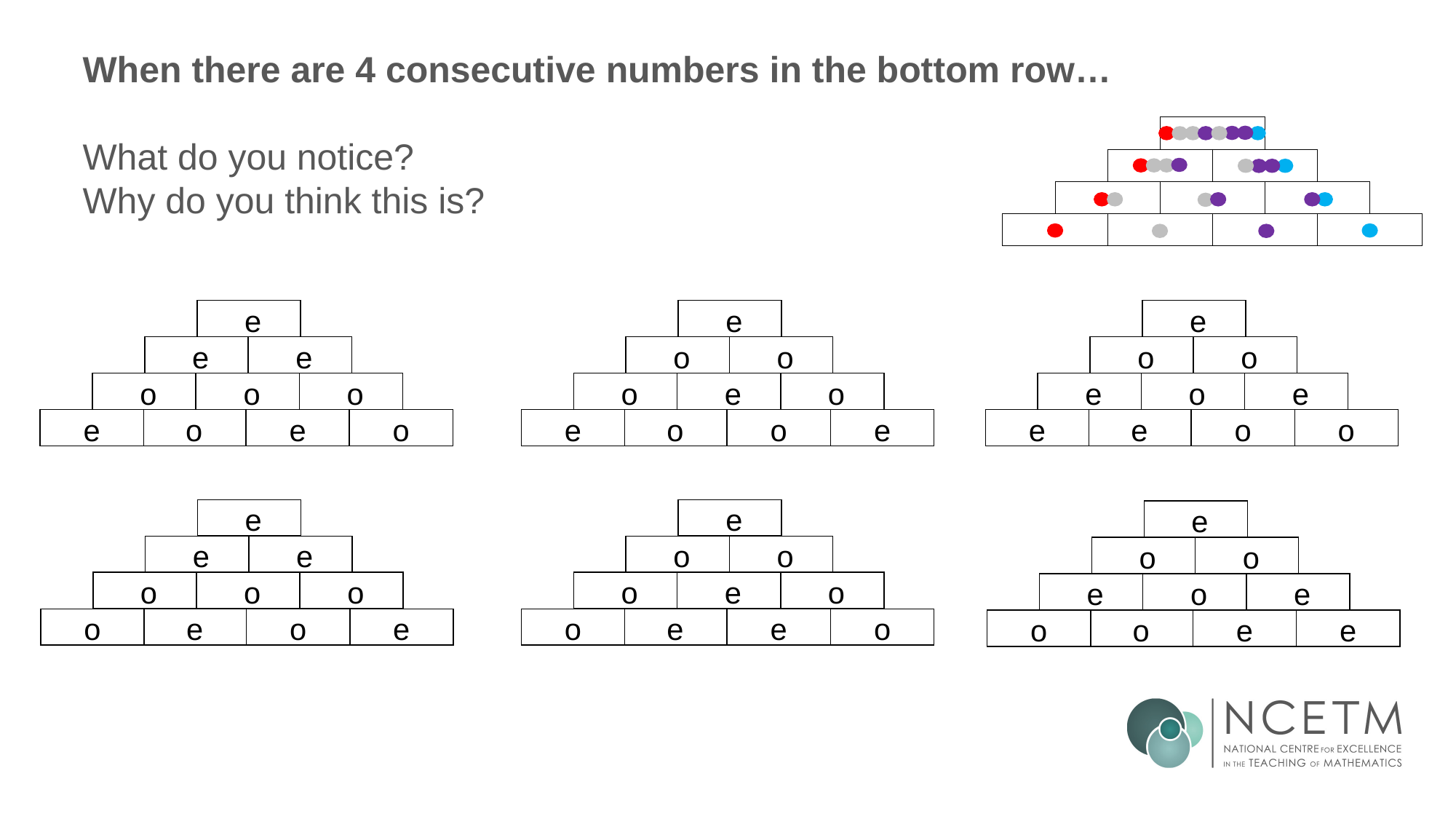

# When there are 4 consecutive numbers in the bottom row… What do you notice? Why do you think this is?

 e
 e
 e
 e
 e
 o
 o
 o
 o
 o
 o
 o
 o
 e
 o
 e
 o
 e
e
o
e
o
e
o
o
e
e
e
o
o
 e
 e
 e
 e
 e
 o
 o
 o
 o
 o
 o
 o
 o
 e
 o
 e
 o
 e
o
e
o
e
o
e
e
o
o
o
e
e